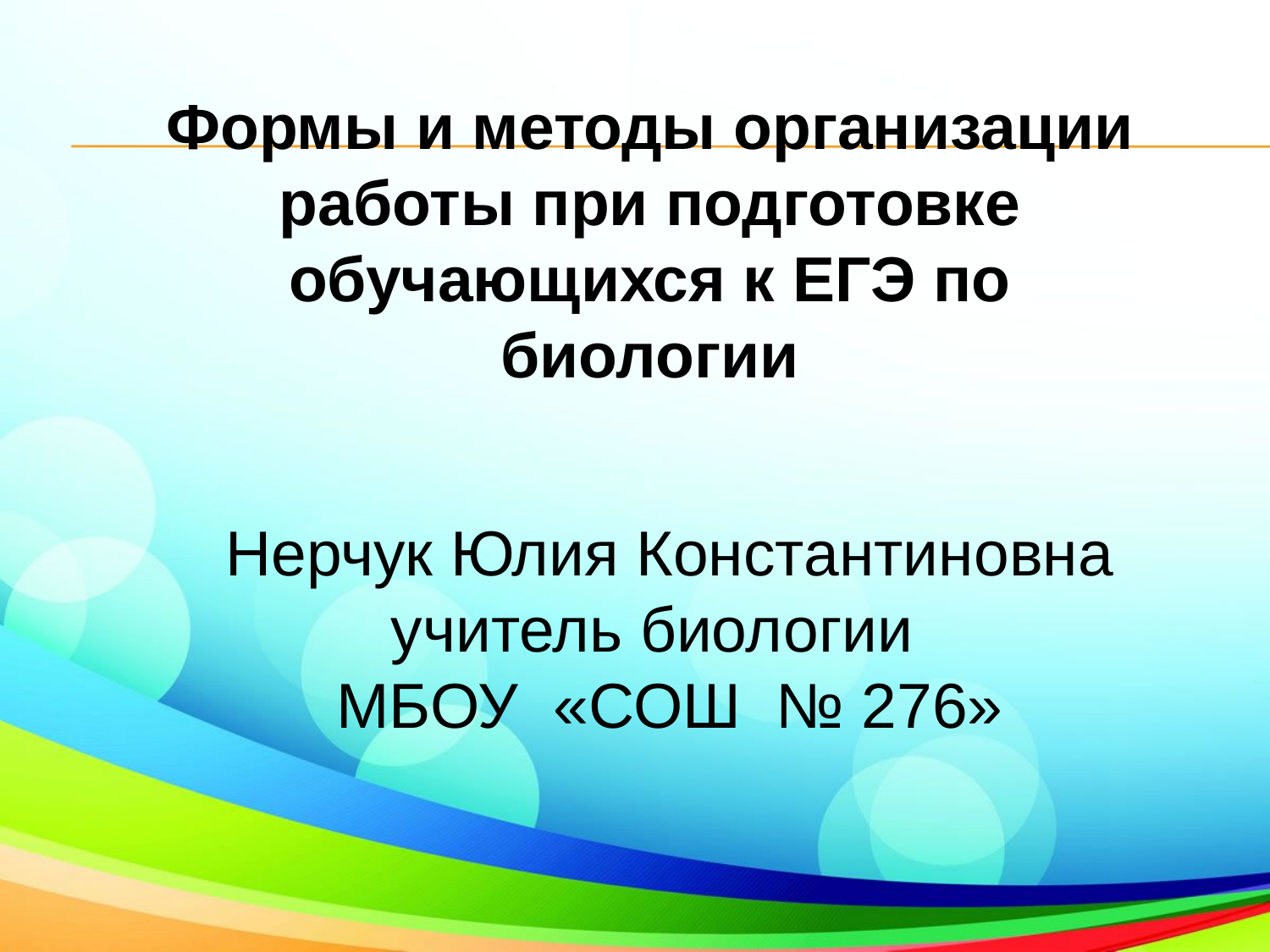

Формы и методы организации работы при подготовке обучающихся к ЕГЭ по биологии

Нерчук Юлия Константиновна
учитель биологии
МБОУ  «СОШ  № 276»